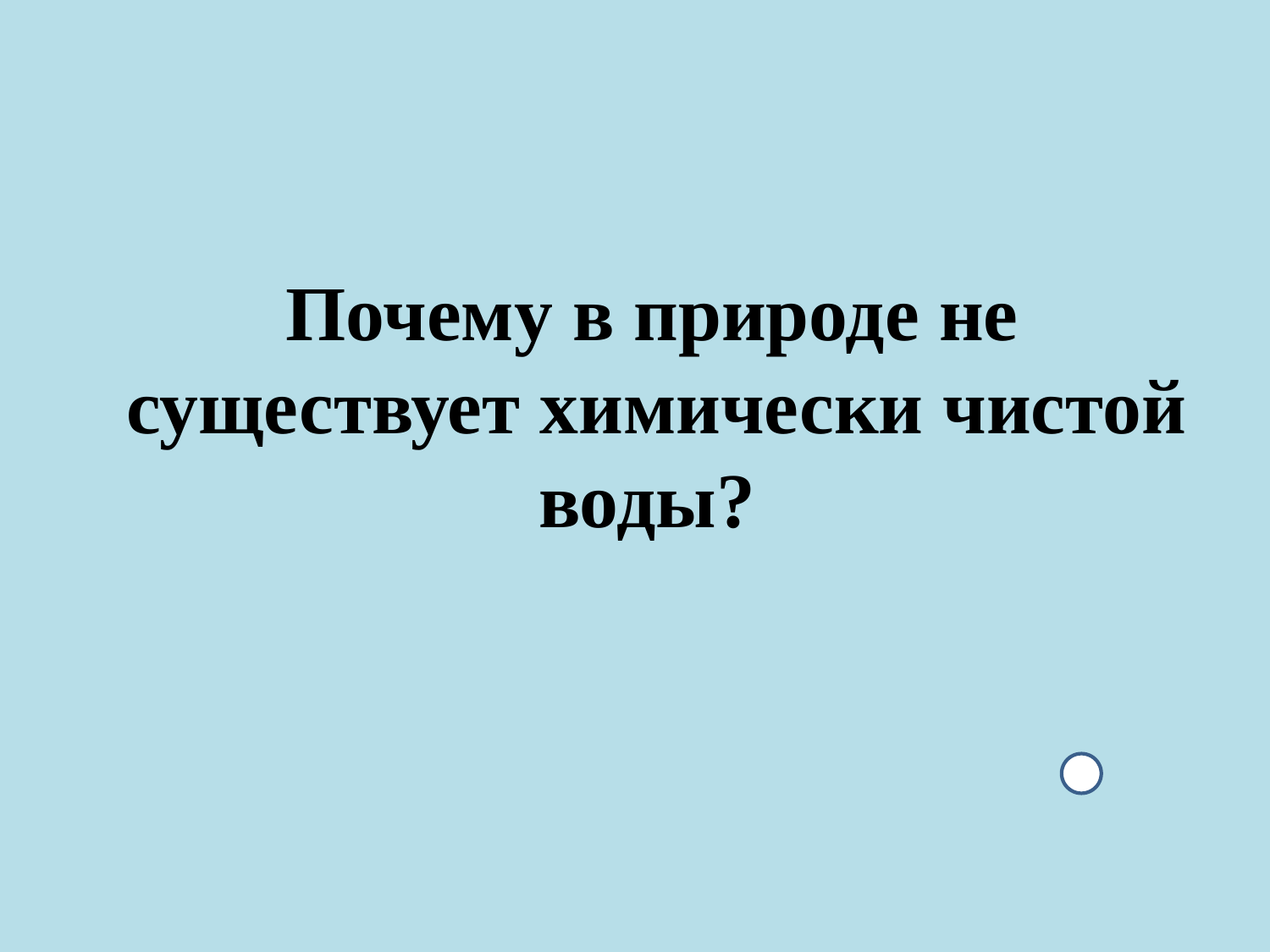

#

  Почему в природе не существует химически чистой воды?